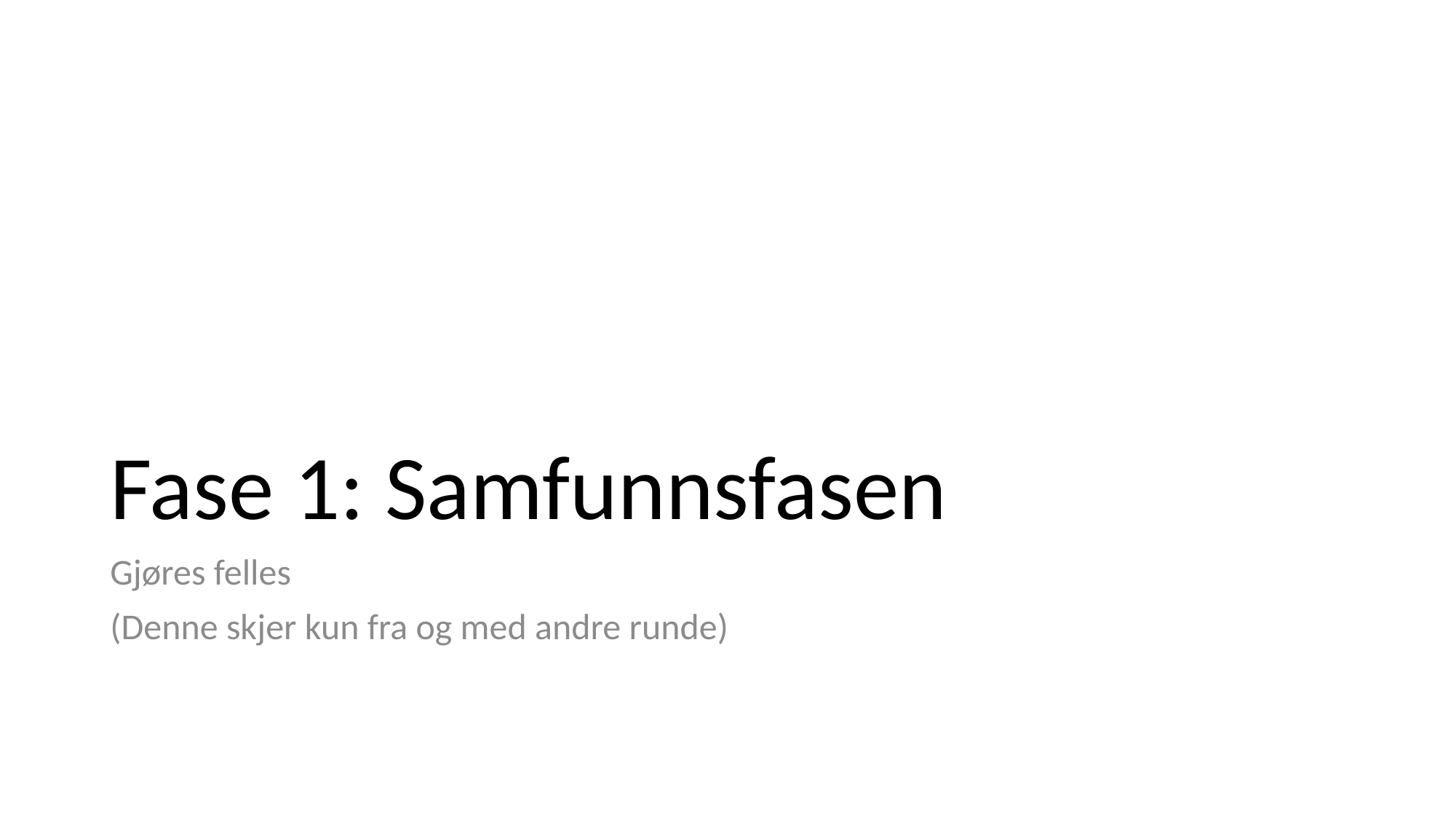

# Fase 1: Samfunnsfasen
Gjøres felles
(Denne skjer kun fra og med andre runde)